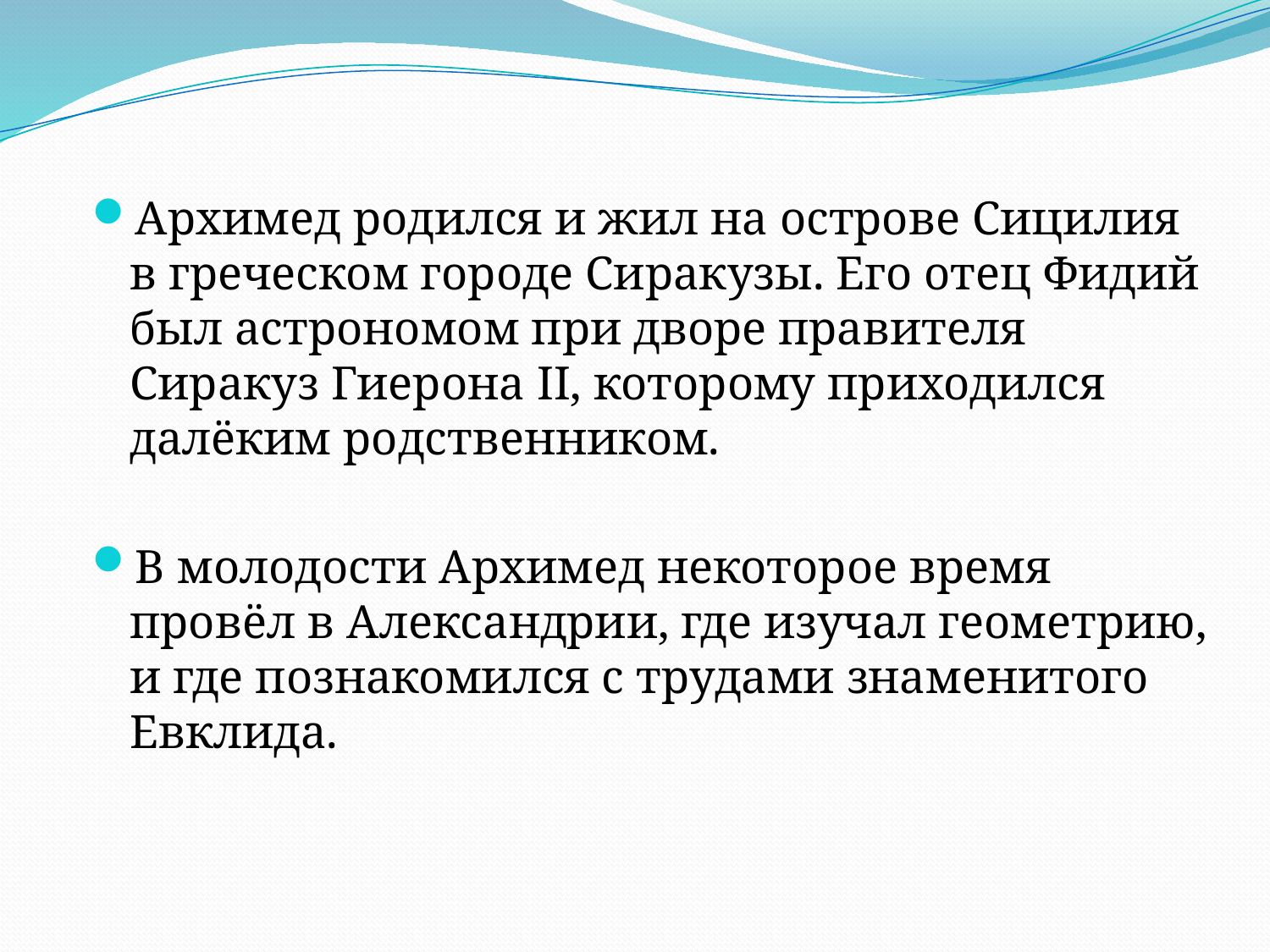

Архимед родился и жил на острове Сицилия в греческом городе Сиракузы. Его отец Фидий был астрономом при дворе правителя Сиракуз Гиерона II, которому приходился далёким родственником.

В молодости Архимед некоторое время провёл в Александрии, где изучал геометрию, и где познакомился с трудами знаменитого Евклида.